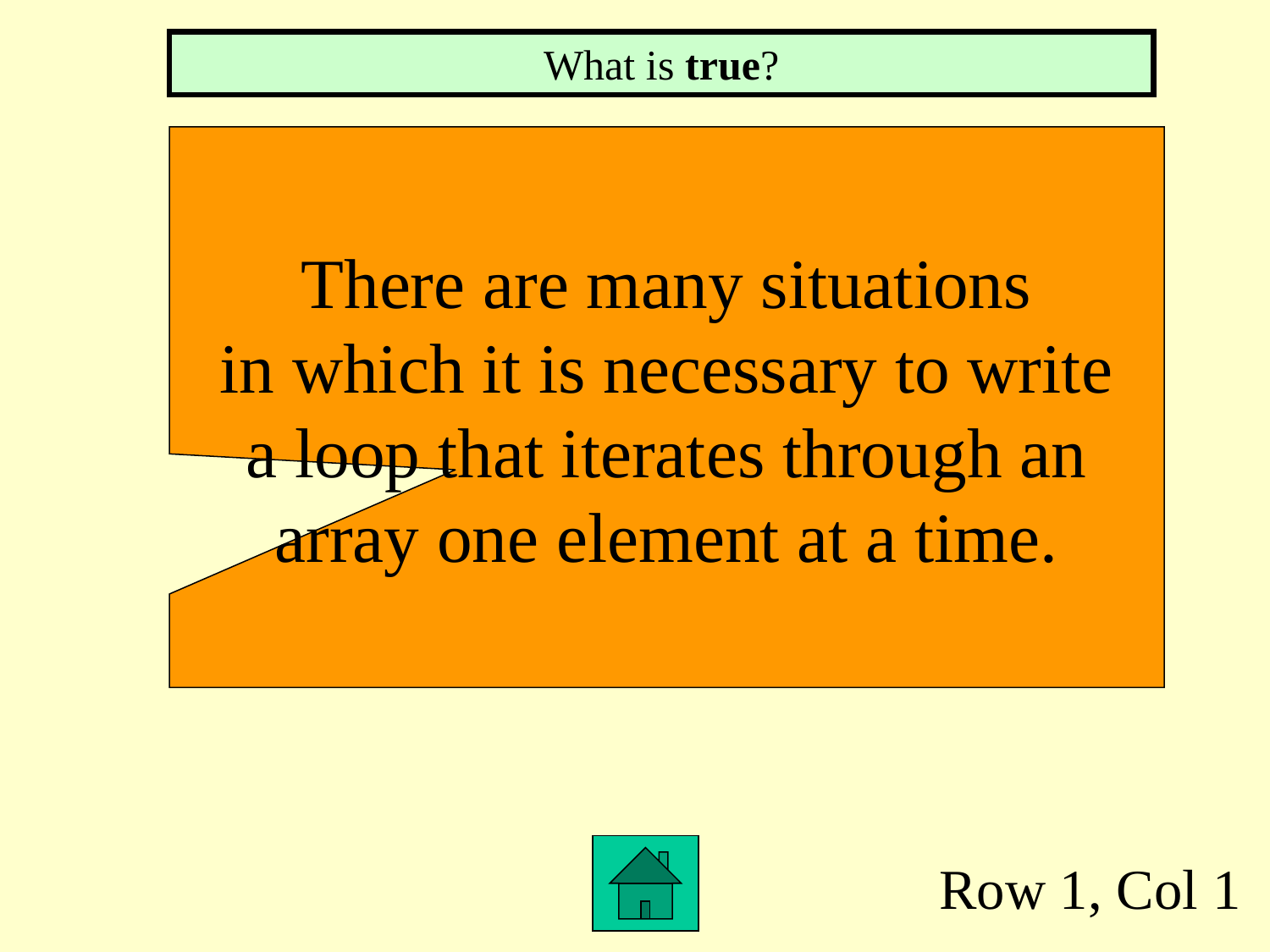

What is true?
 There are many situations
in which it is necessary to write
 a loop that iterates through an
array one element at a time.

Row 1, Col 1